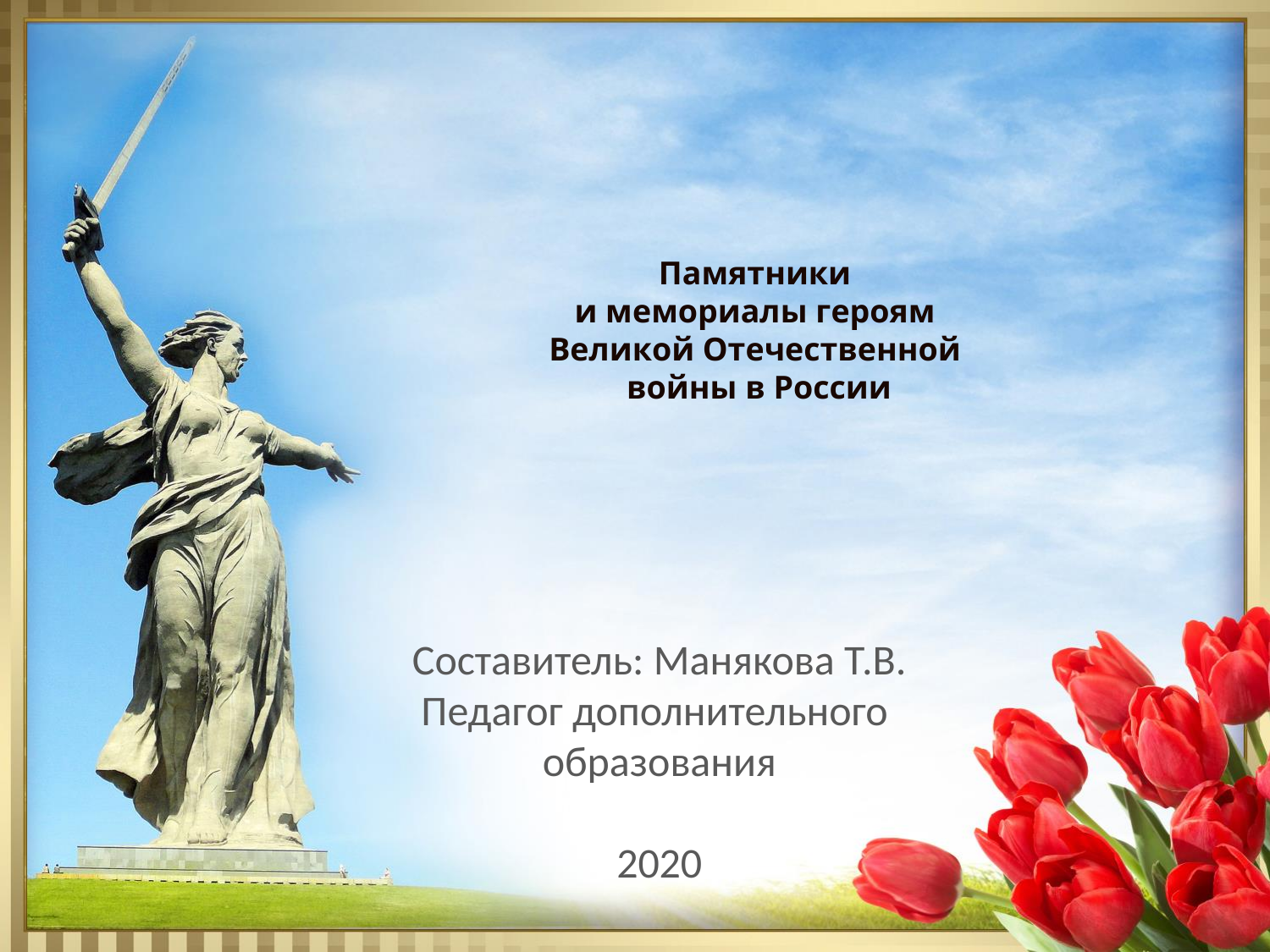

# Памятники и мемориалы героям Великой Отечественной войны в России
Составитель: Манякова Т.В.
Педагог дополнительного
образования

2020